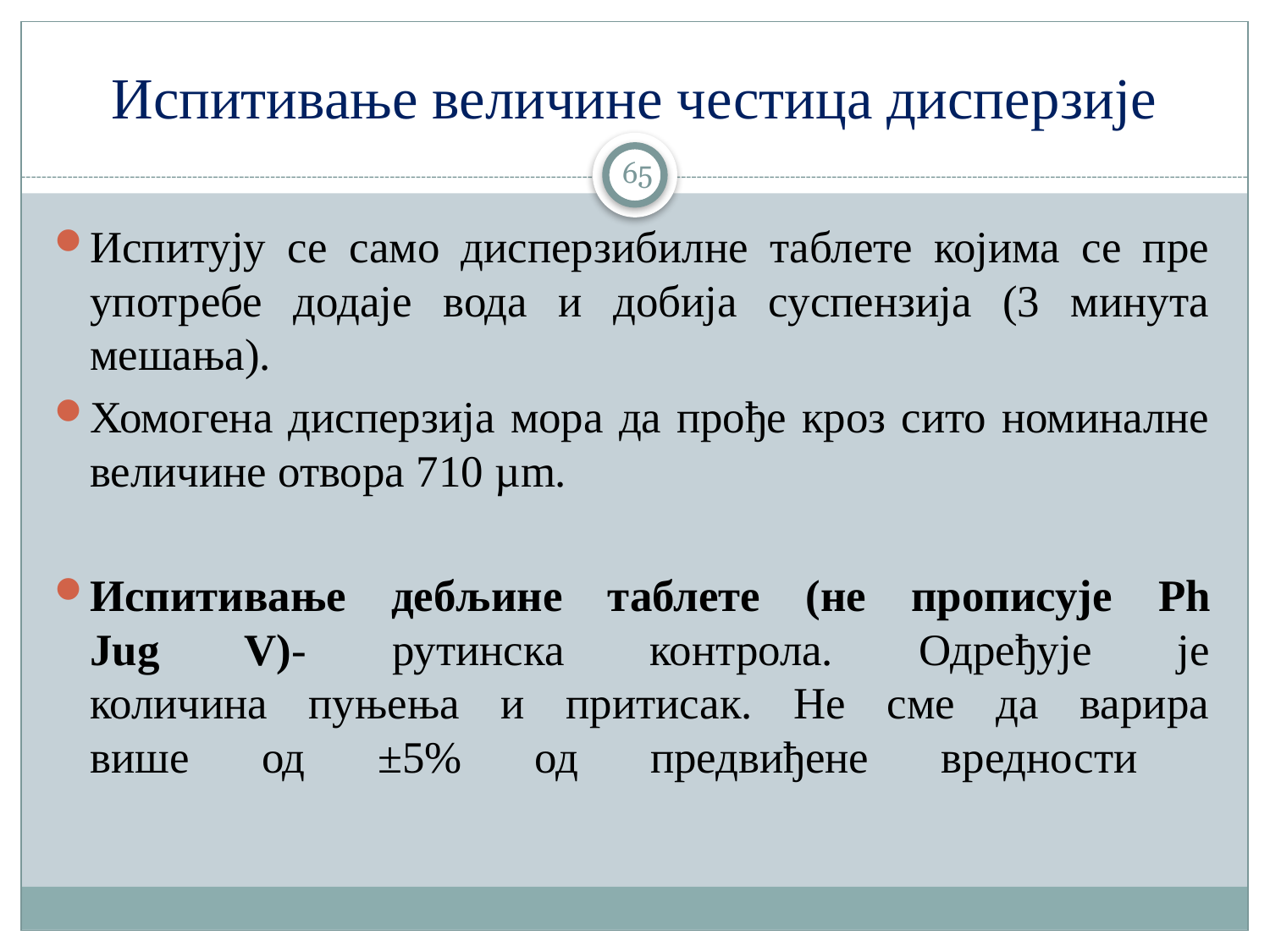

# Испитивање величине честица дисперзије
65
Испитују се само дисперзибилне таблете којима се пре употребе додаје вода и добија суспензија (3 минута мешања).
Хомогена дисперзија мора да прође кроз сито номиналне величине отвора 710 µm.

Испитивање дебљине таблете (не прописује Ph
Jug V)- рутинска контрола. Одређује је
количина пуњења и притисак. Не сме да варира
више од ±5% од предвиђене вредности